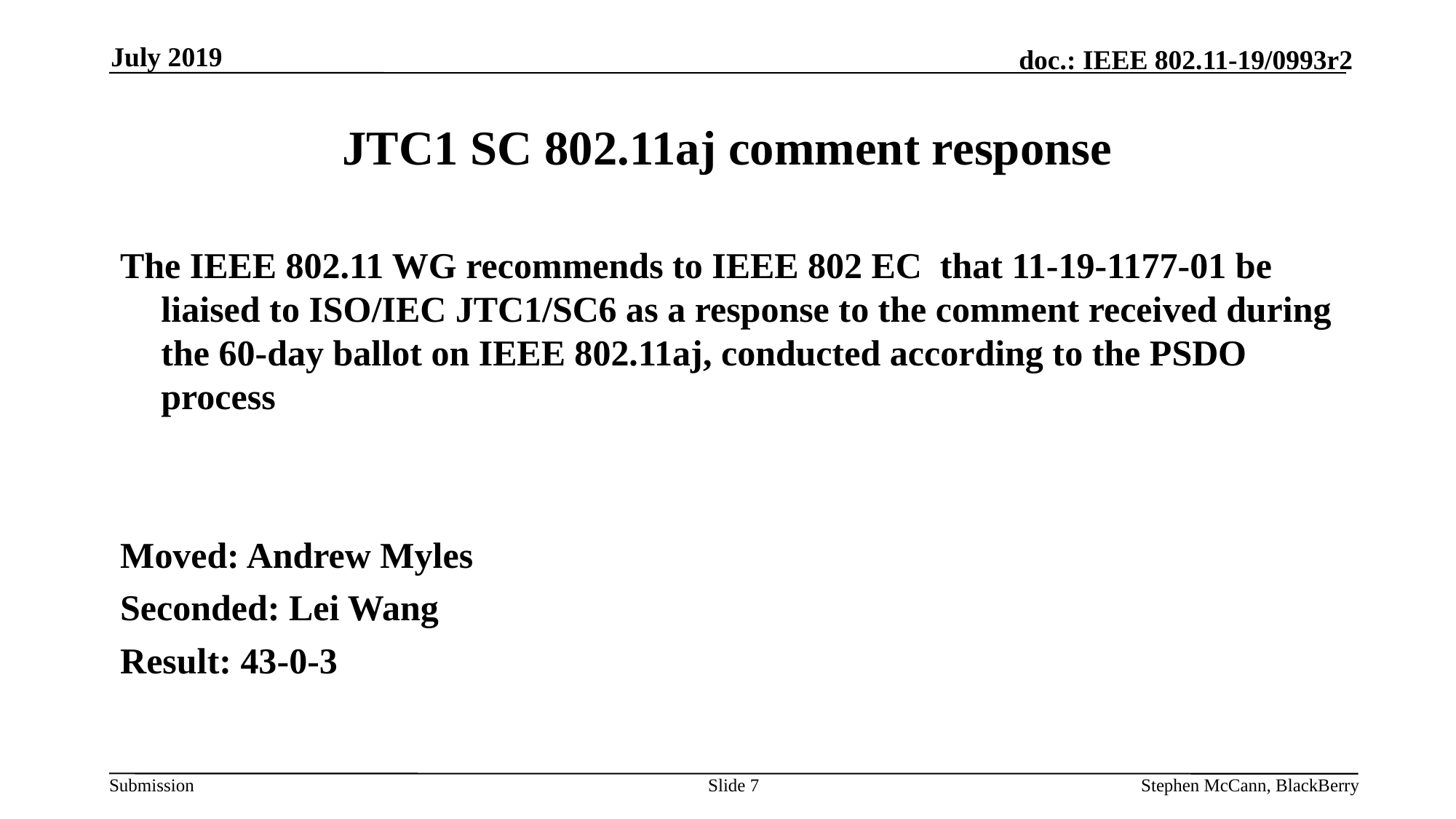

July 2019
# JTC1 SC 802.11aj comment response
The IEEE 802.11 WG recommends to IEEE 802 EC  that 11-19-1177-01 be liaised to ISO/IEC JTC1/SC6 as a response to the comment received during the 60-day ballot on IEEE 802.11aj, conducted according to the PSDO process

Moved: Andrew Myles
Seconded: Lei Wang
Result: 43-0-3

Slide 7
Stephen McCann, BlackBerry